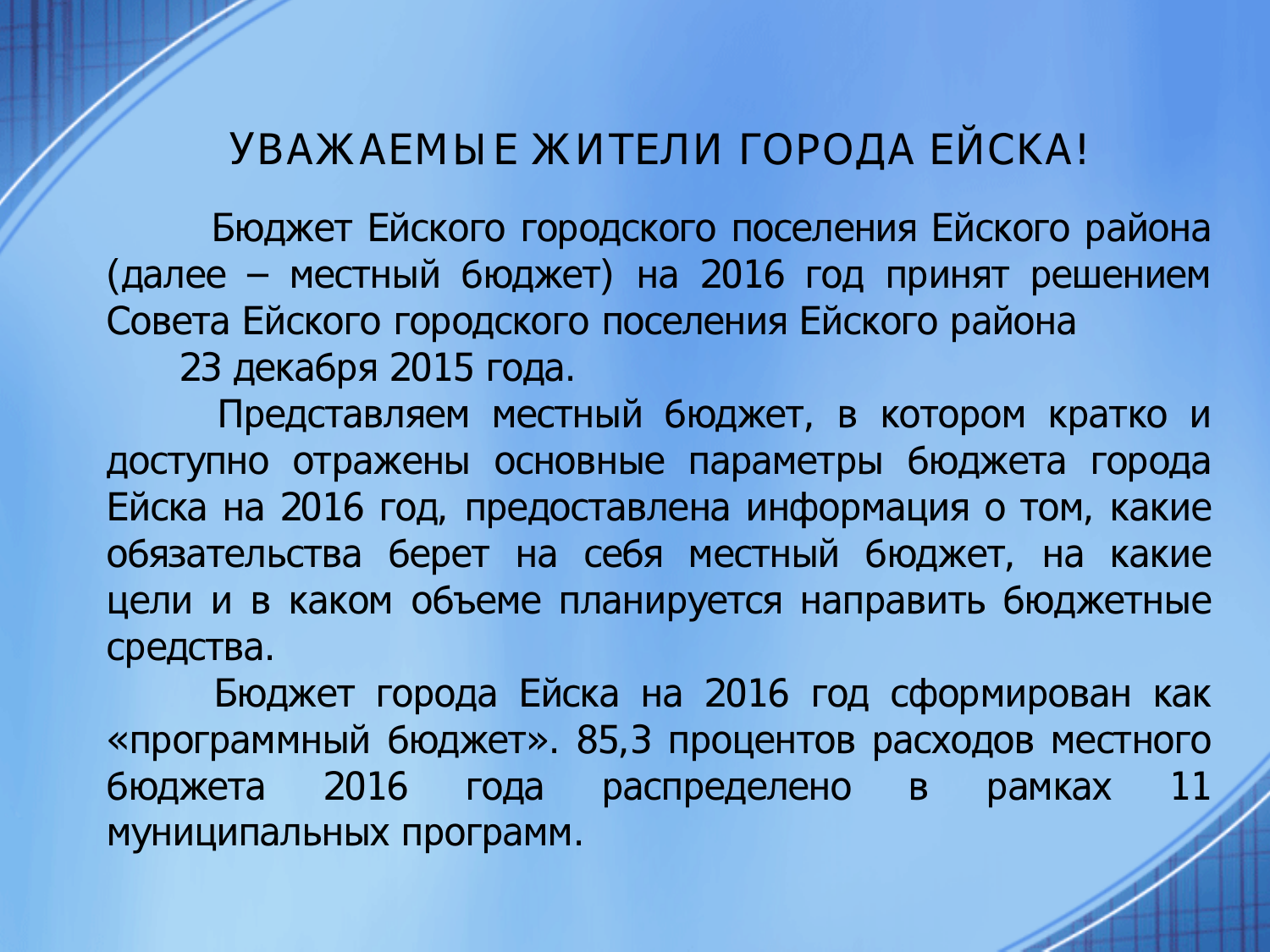

УВАЖАЕМЫЕ ЖИТЕЛИ ГОРОДА ЕЙСКА!

          Бюджет Ейского городского поселения Ейского района (далее – местный бюджет) на 2016 год принят решением Совета Ейского городского поселения Ейского района                  23 декабря 2015 года.
     Представляем местный бюджет, в котором кратко и доступно отражены основные параметры бюджета города Ейска на 2016 год, предоставлена информация о том, какие обязательства берет на себя местный бюджет, на какие цели и в каком объеме планируется направить бюджетные средства.
     Бюджет города Ейска на 2016 год сформирован как «программный бюджет». 85,3 процентов расходов местного бюджета 2016 года распределено в рамках 11 муниципальных программ.